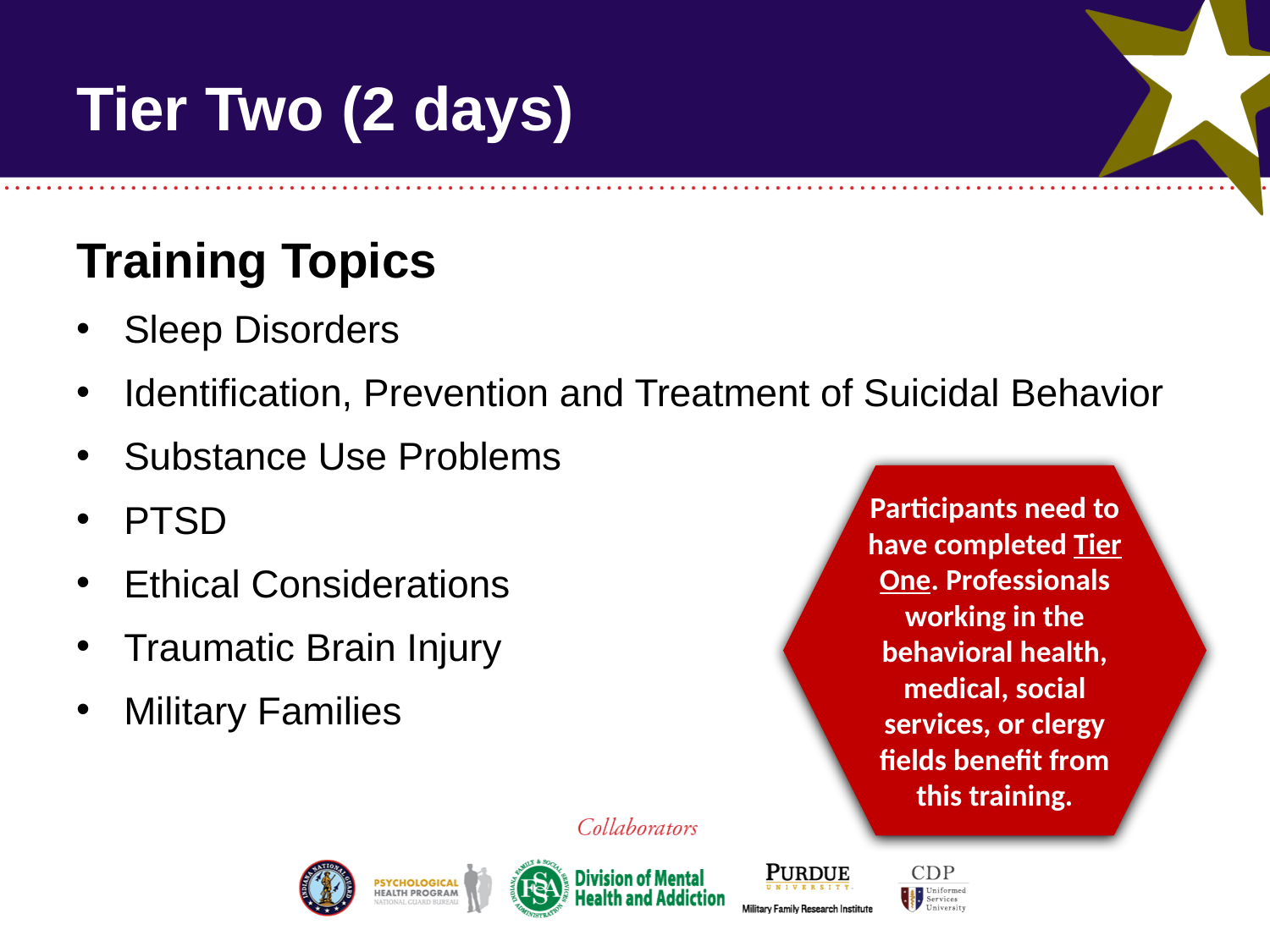

# Tier Two (2 days)
Training Topics
Sleep Disorders
Identification, Prevention and Treatment of Suicidal Behavior
Substance Use Problems
PTSD
Ethical Considerations
Traumatic Brain Injury
Military Families
Participants need to have completed Tier One. Professionals working in the behavioral health, medical, social services, or clergy fields benefit from this training.